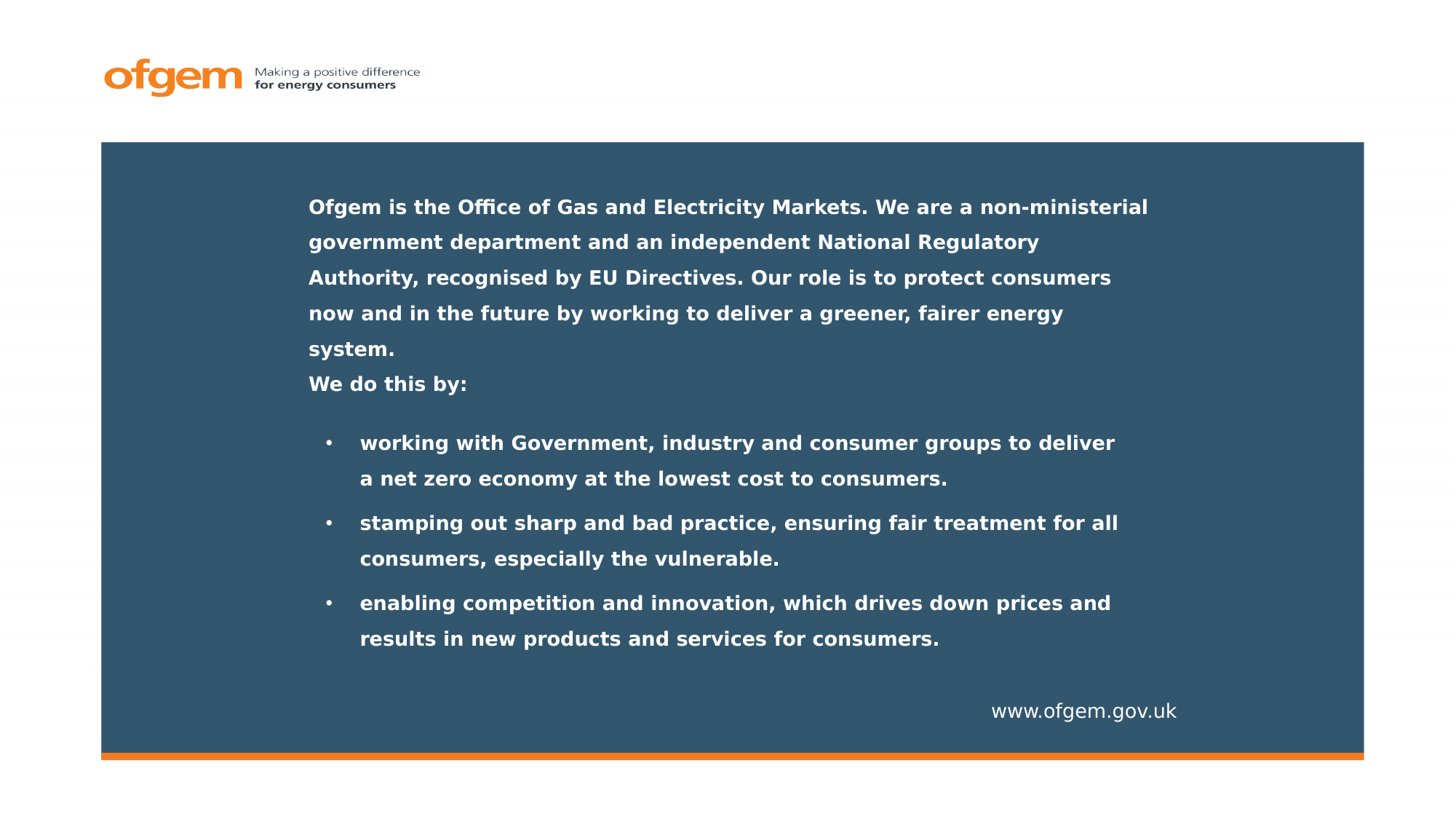

Ofgem is the Office of Gas and Electricity Markets. We are a non-ministerial government department and an independent National Regulatory Authority, recognised by EU Directives. Our role is to protect consumers now and in the future by working to deliver a greener, fairer energy system.
We do this by:
working with Government, industry and consumer groups to deliver a net zero economy at the lowest cost to consumers.
stamping out sharp and bad practice, ensuring fair treatment for all consumers, especially the vulnerable.
enabling competition and innovation, which drives down prices and results in new products and services for consumers.
# www.ofgem.gov.uk